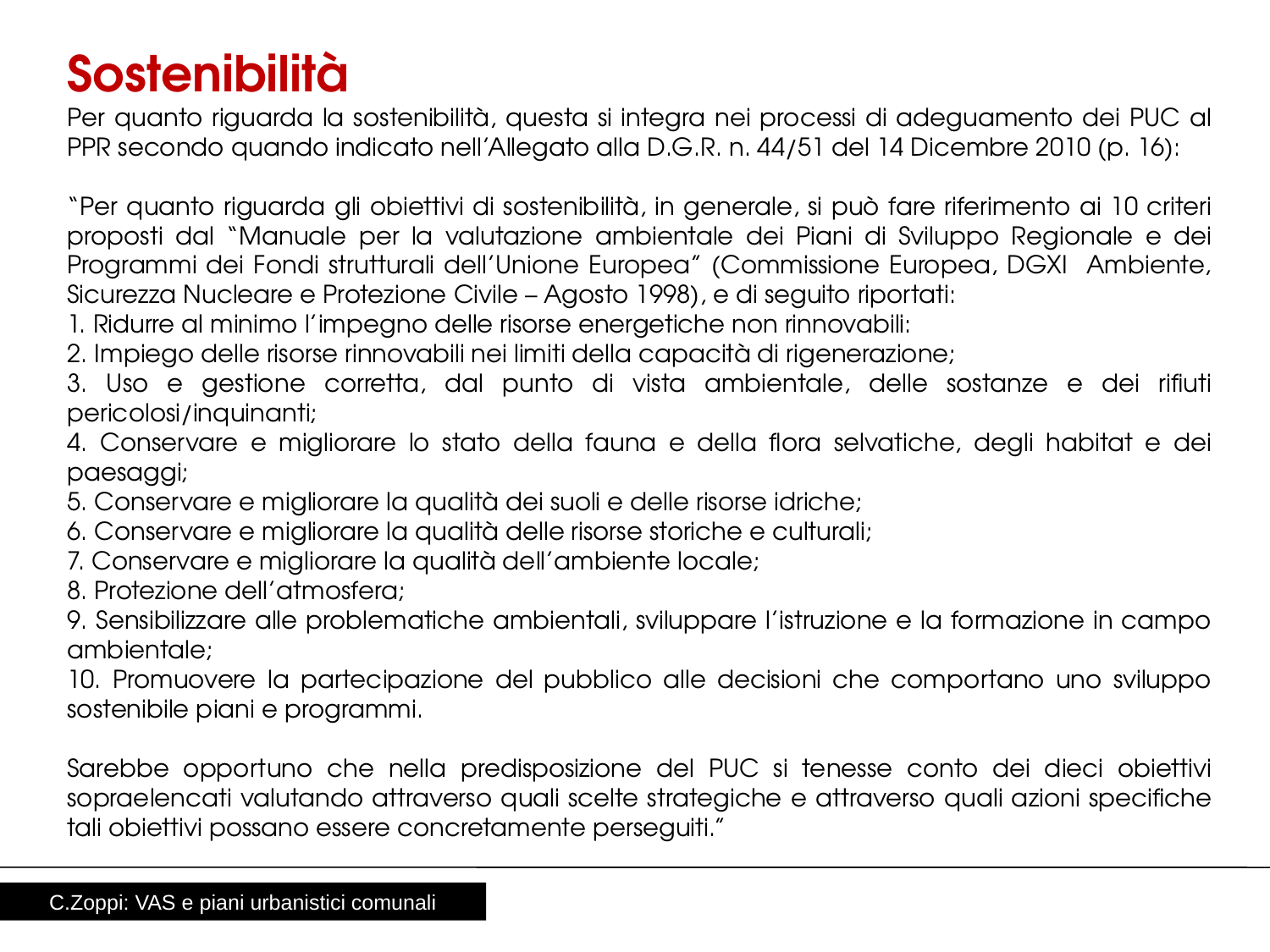

Sostenibilità
Per quanto riguarda la sostenibilità, questa si integra nei processi di adeguamento dei PUC al PPR secondo quando indicato nell’Allegato alla D.G.R. n. 44/51 del 14 Dicembre 2010 (p. 16):

“Per quanto riguarda gli obiettivi di sostenibilità, in generale, si può fare riferimento ai 10 criteri proposti dal “Manuale per la valutazione ambientale dei Piani di Sviluppo Regionale e dei Programmi dei Fondi strutturali dell’Unione Europea” (Commissione Europea, DGXI  Ambiente, Sicurezza Nucleare e Protezione Civile – Agosto 1998), e di seguito riportati:
1. Ridurre al minimo l’impegno delle risorse energetiche non rinnovabili:
2. Impiego delle risorse rinnovabili nei limiti della capacità di rigenerazione;
3. Uso e gestione corretta, dal punto di vista ambientale, delle sostanze e dei rifiuti pericolosi/inquinanti;
4. Conservare e migliorare lo stato della fauna e della flora selvatiche, degli habitat e dei paesaggi;
5. Conservare e migliorare la qualità dei suoli e delle risorse idriche;
6. Conservare e migliorare la qualità delle risorse storiche e culturali;
7. Conservare e migliorare la qualità dell’ambiente locale;
8. Protezione dell’atmosfera;
9. Sensibilizzare alle problematiche ambientali, sviluppare l’istruzione e la formazione in campo ambientale;
10. Promuovere la partecipazione del pubblico alle decisioni che comportano uno sviluppo sostenibile piani e programmi.

Sarebbe opportuno che nella predisposizione del PUC si tenesse conto dei dieci obiettivi sopraelencati valutando attraverso quali scelte strategiche e attraverso quali azioni specifiche tali obiettivi possano essere concretamente perseguiti.”